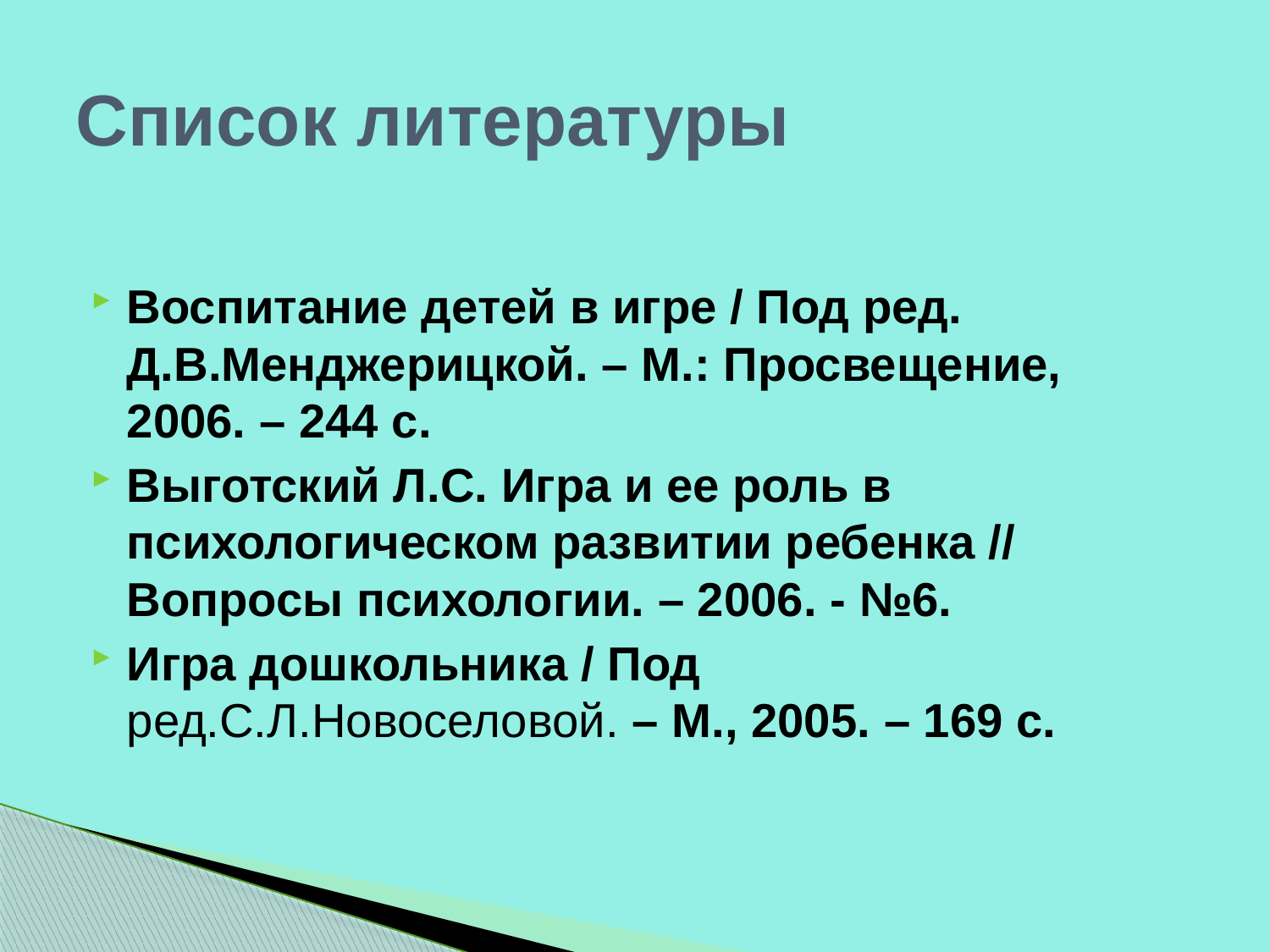

# Список литературы

Воспитание детей в игре / Под ред. Д.В.Менджерицкой. – М.: Просвещение, 2006. – 244 с.
Выготский Л.С. Игра и ее роль в психологическом развитии ребенка // Вопросы психологии. – 2006. - №6.
Игра дошкольника / Под ред.С.Л.Новоселовой. – М., 2005. – 169 с.